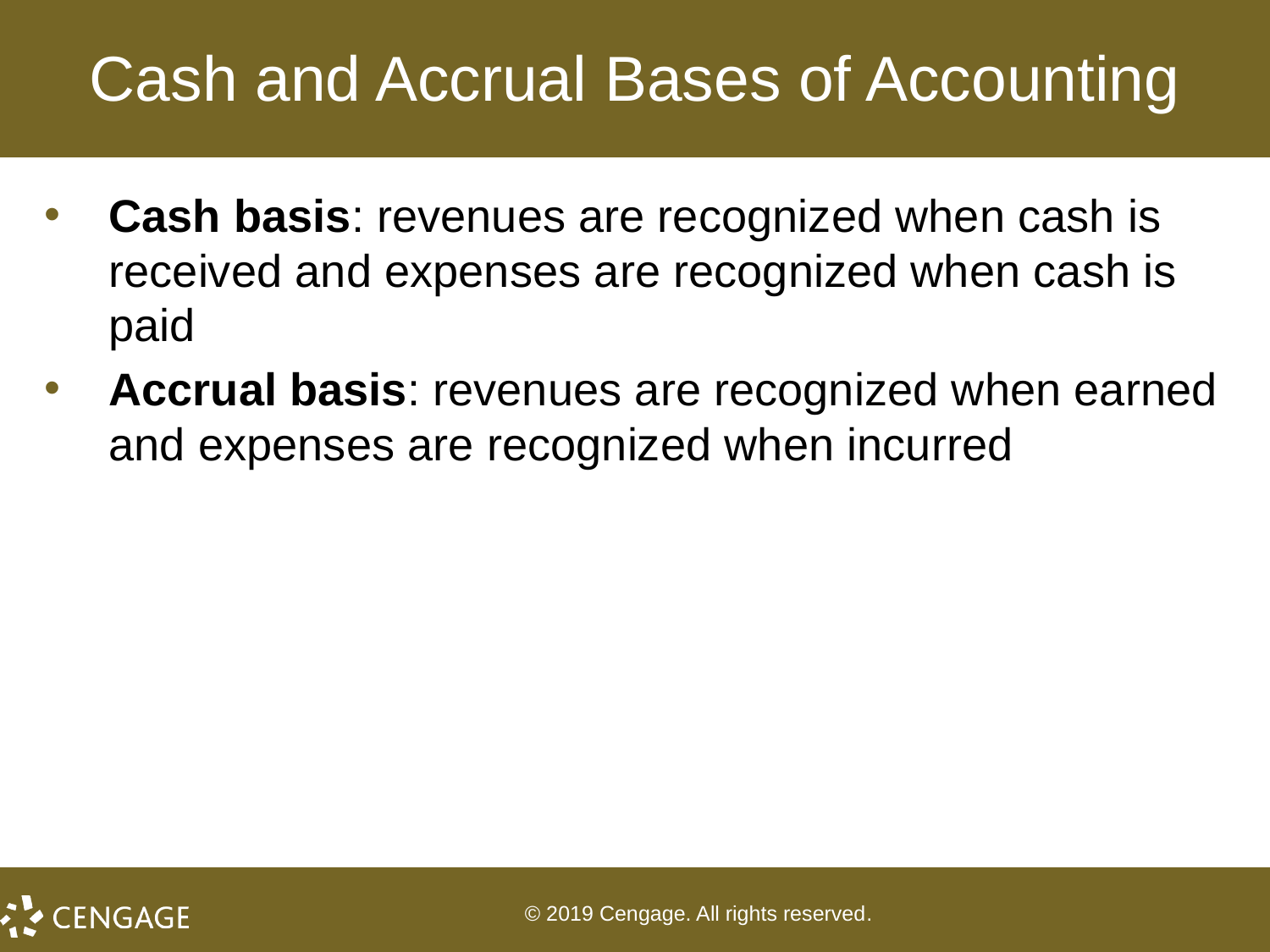

# Cash and Accrual Bases of Accounting
Cash basis: revenues are recognized when cash is received and expenses are recognized when cash is paid
Accrual basis: revenues are recognized when earned and expenses are recognized when incurred